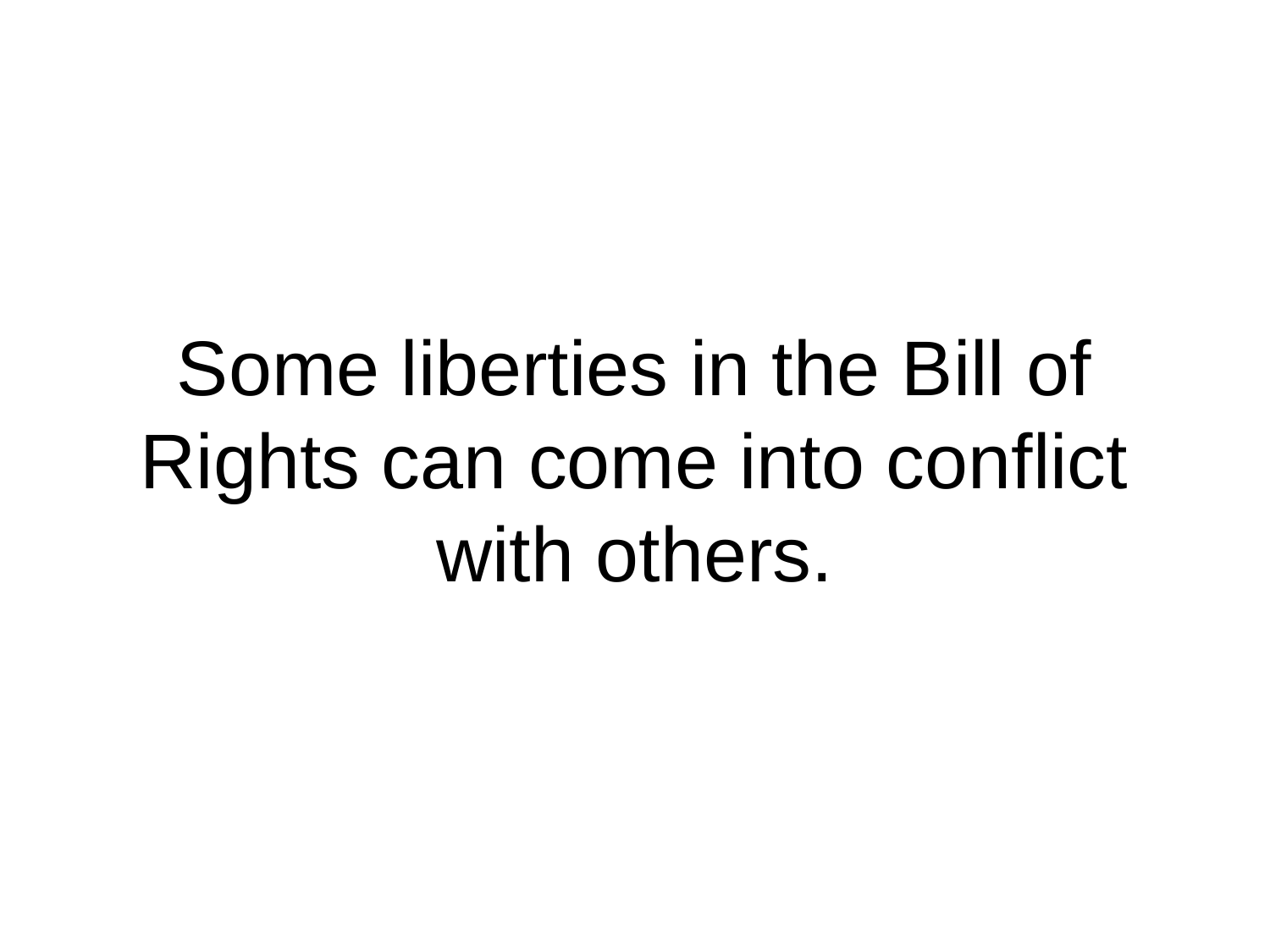

# Some liberties in the Bill of Rights can come into conflict with others.